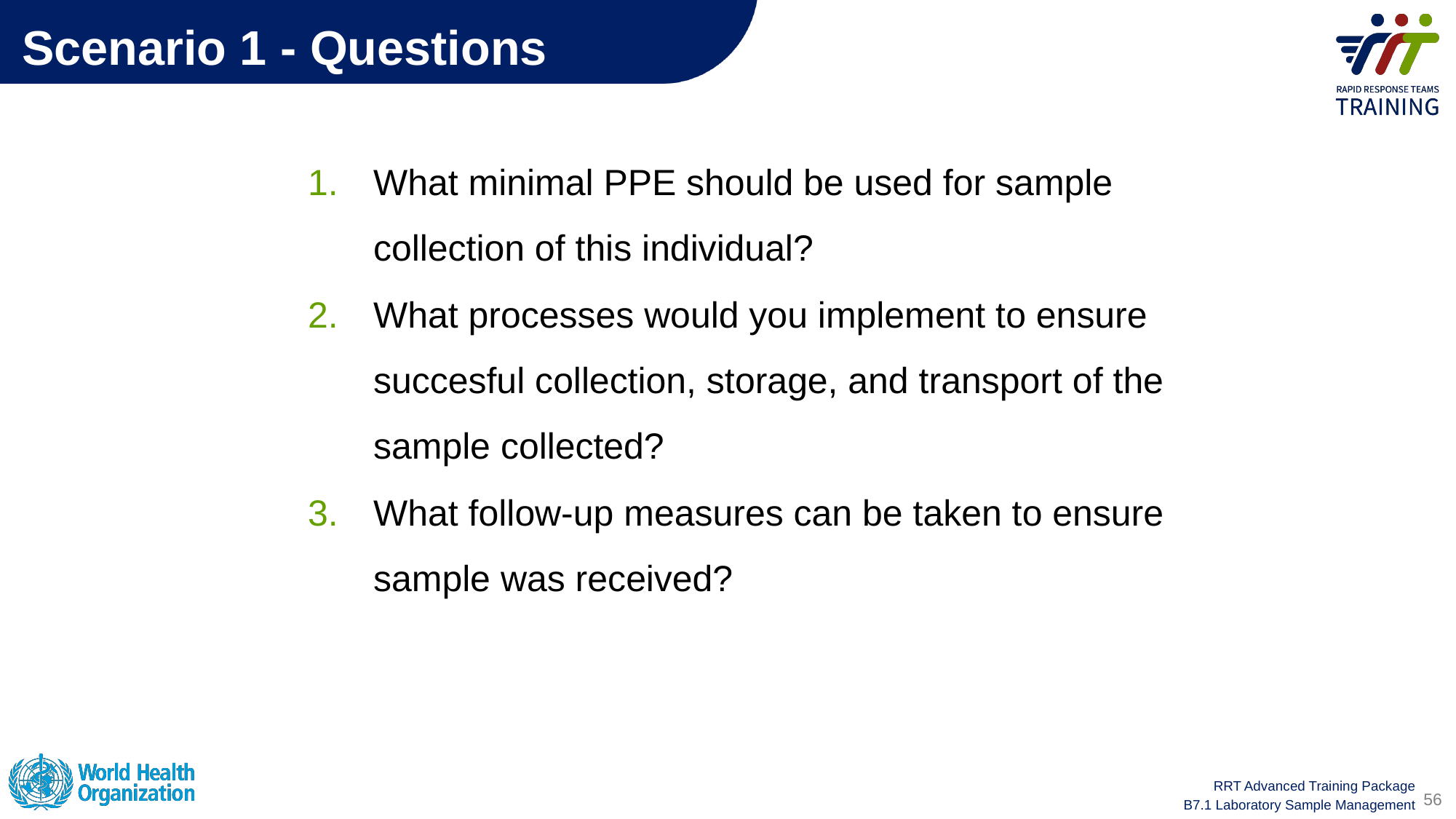

Scenario 1 - Questions
What minimal PPE should be used for sample collection of this individual?
What processes would you implement to ensure succesful collection, storage, and transport of the sample collected?
What follow-up measures can be taken to ensure sample was received?